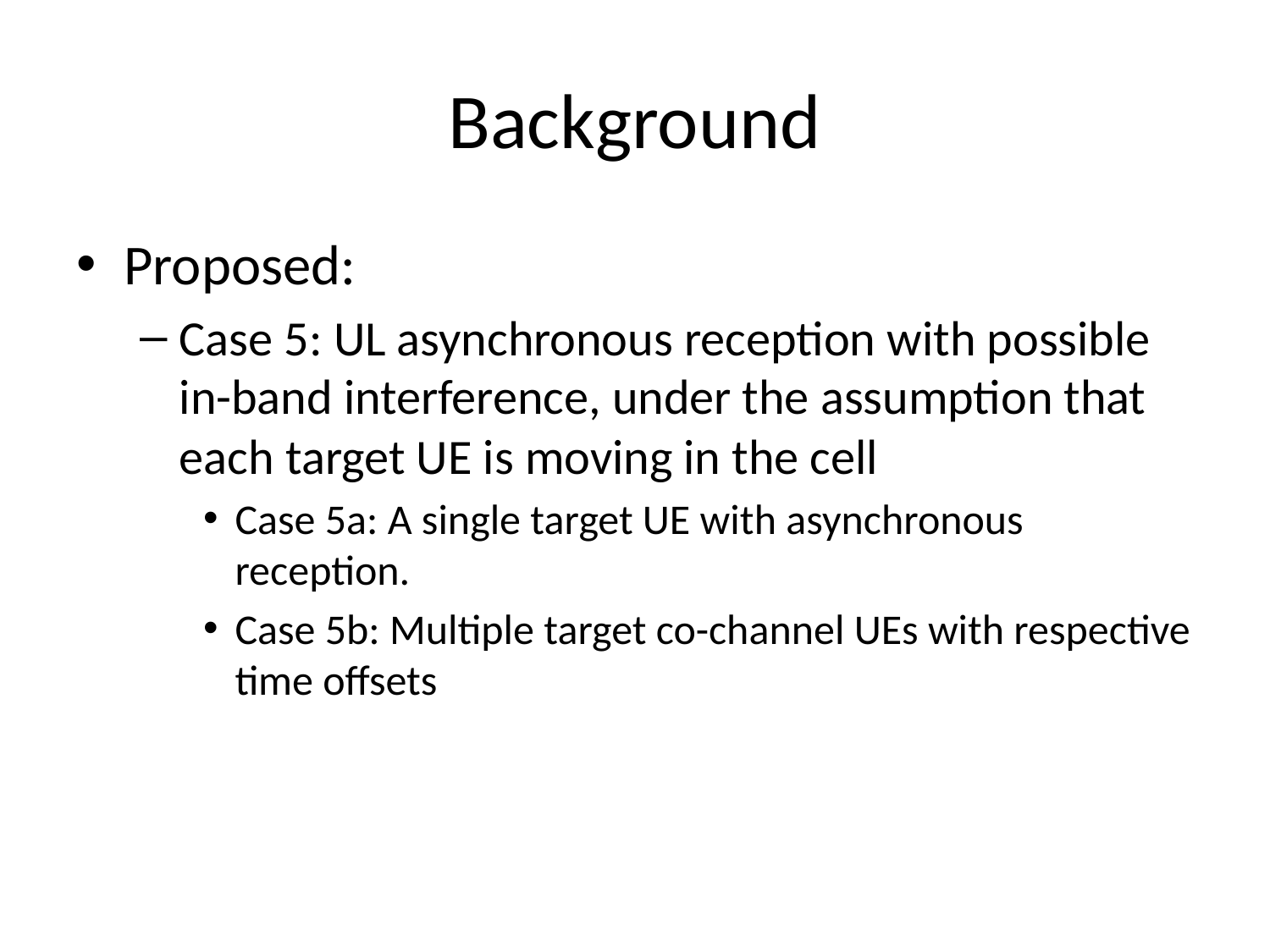

# Background
Proposed:
Case 5: UL asynchronous reception with possible in-band interference, under the assumption that each target UE is moving in the cell
Case 5a: A single target UE with asynchronous reception.
Case 5b: Multiple target co-channel UEs with respective time offsets